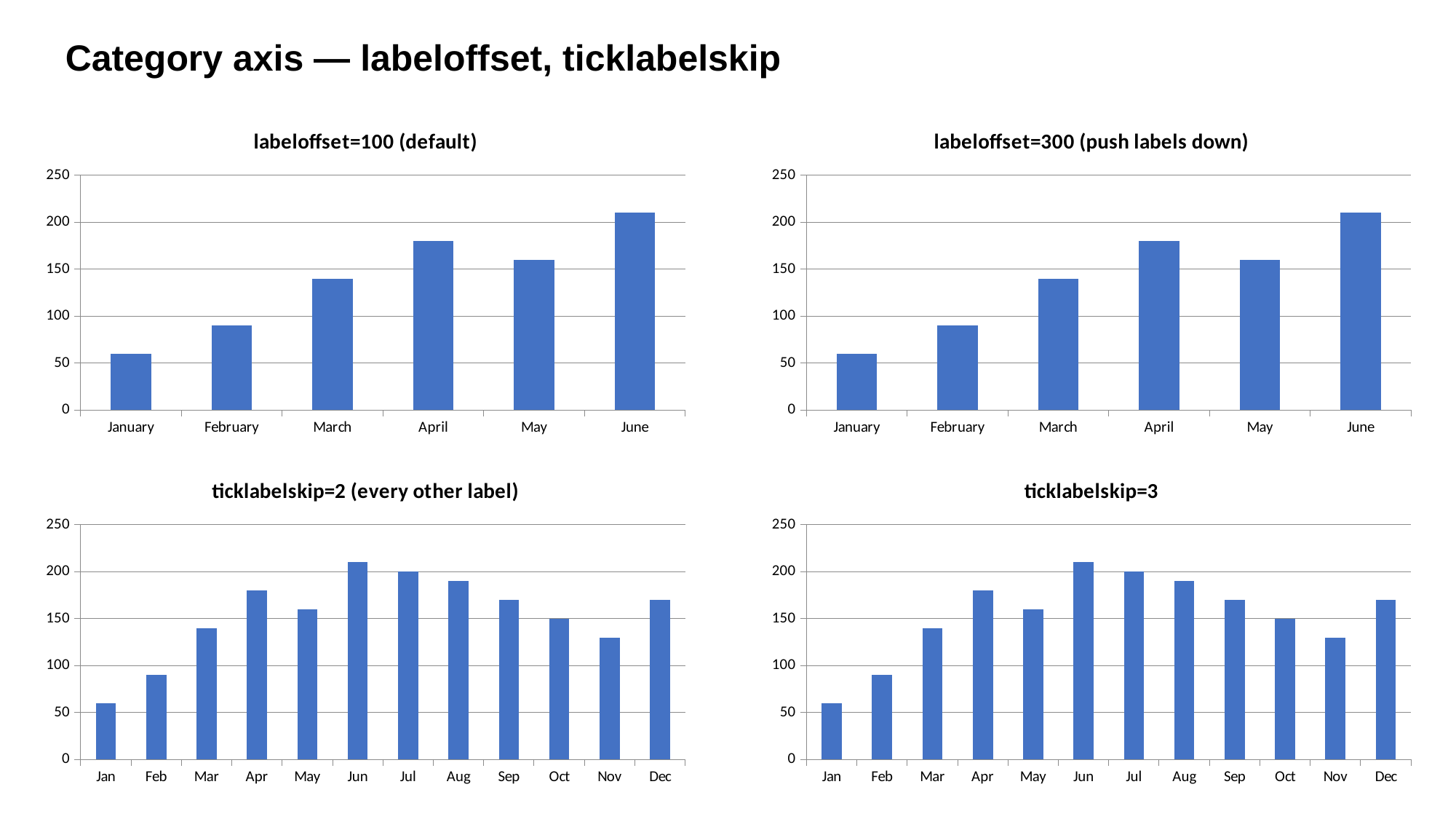

Category axis — labeloffset, ticklabelskip

### Chart: labeloffset=100 (default)

| Category |  |
|---|---|
| January | 60.0 |
| February | 90.0 |
| March | 140.0 |
| April | 180.0 |
| May | 160.0 |
| June | 210.0 |

### Chart: labeloffset=300 (push labels down)

| Category |  |
|---|---|
| January | 60.0 |
| February | 90.0 |
| March | 140.0 |
| April | 180.0 |
| May | 160.0 |
| June | 210.0 |

### Chart: ticklabelskip=2 (every other label)

| Category |  |
|---|---|
| Jan | 60.0 |
| Feb | 90.0 |
| Mar | 140.0 |
| Apr | 180.0 |
| May | 160.0 |
| Jun | 210.0 |
| Jul | 200.0 |
| Aug | 190.0 |
| Sep | 170.0 |
| Oct | 150.0 |
| Nov | 130.0 |
| Dec | 170.0 |

### Chart: ticklabelskip=3

| Category |  |
|---|---|
| Jan | 60.0 |
| Feb | 90.0 |
| Mar | 140.0 |
| Apr | 180.0 |
| May | 160.0 |
| Jun | 210.0 |
| Jul | 200.0 |
| Aug | 190.0 |
| Sep | 170.0 |
| Oct | 150.0 |
| Nov | 130.0 |
| Dec | 170.0 |